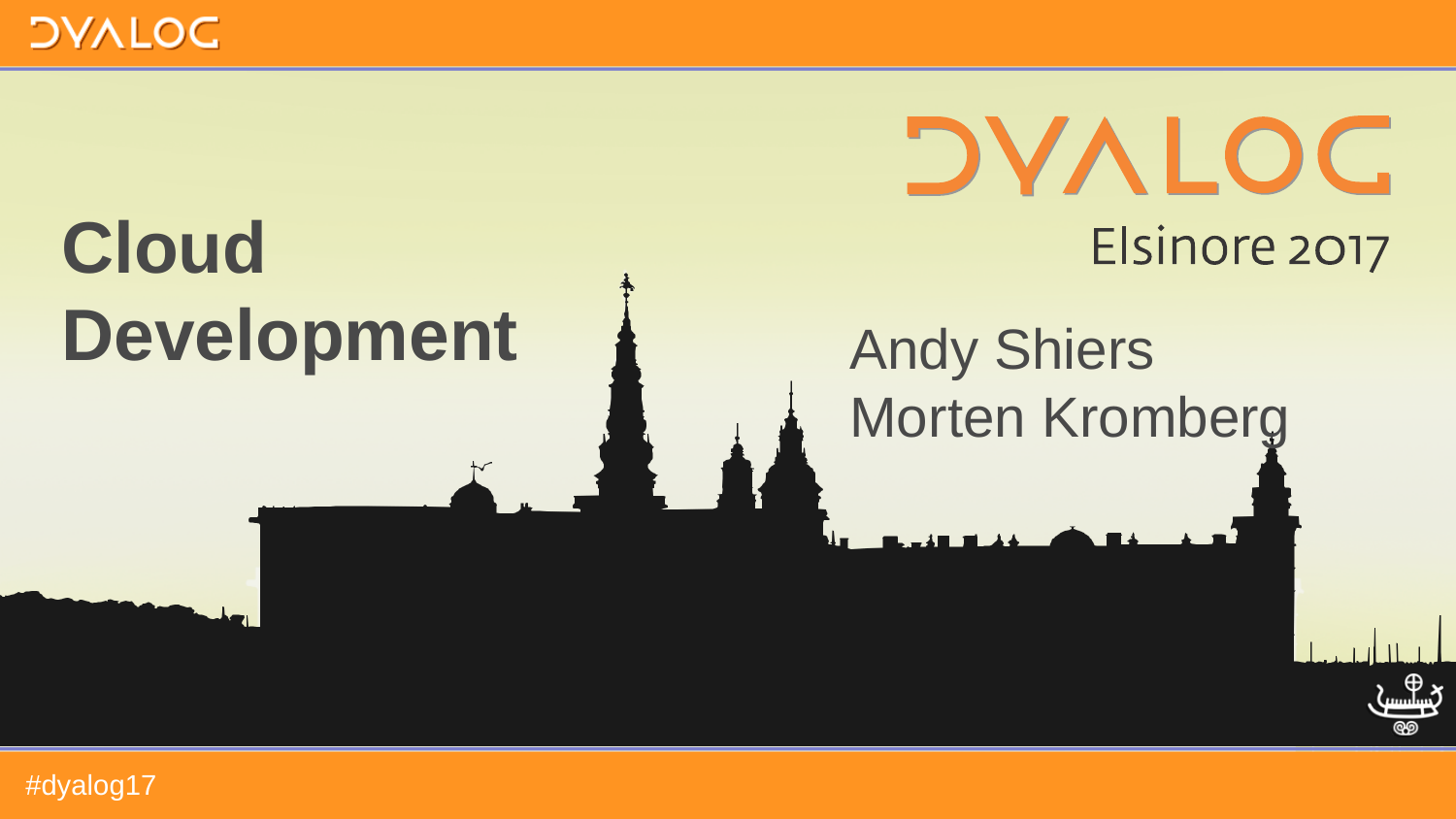

# Cloud Development
Andy Shiers
Morten Kromberg